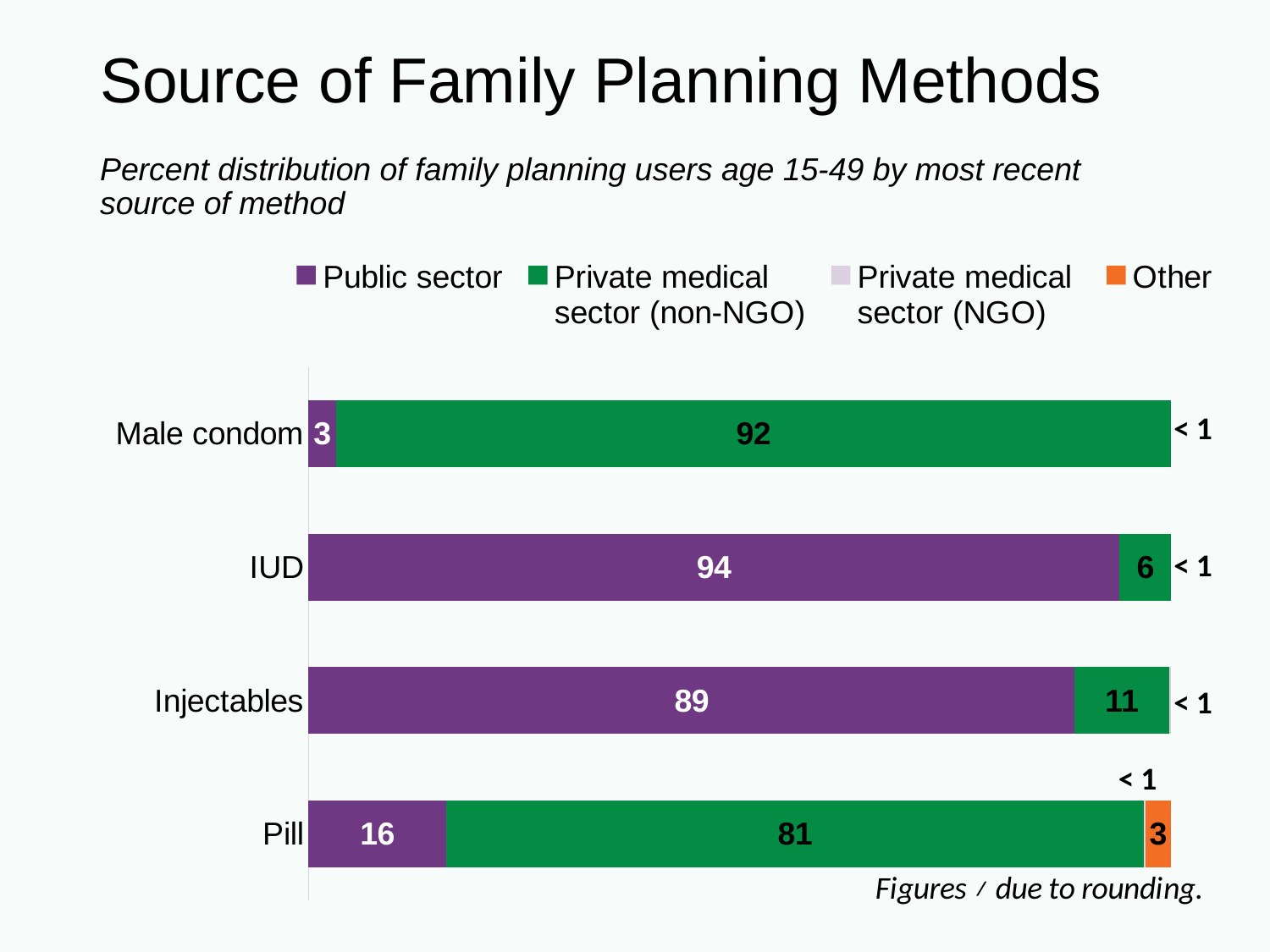

# Source of Family Planning Methods
Percent distribution of family planning users age 15-49 by most recent source of method

### Chart

| Category | Public sector | Private medical
sector (non-NGO) | Private medical
sector (NGO) | Other |
|---|---|---|---|---|
| Pill | 16.0 | 81.0 | 0.2 | 3.0 |
| Injectables | 89.0 | 11.0 | 0.2 | 0.0 |
| IUD | 94.0 | 6.0 | 0.0 | 0.0 |
| Male condom | 3.0 | 92.0 | 0.0 | 0.0 |